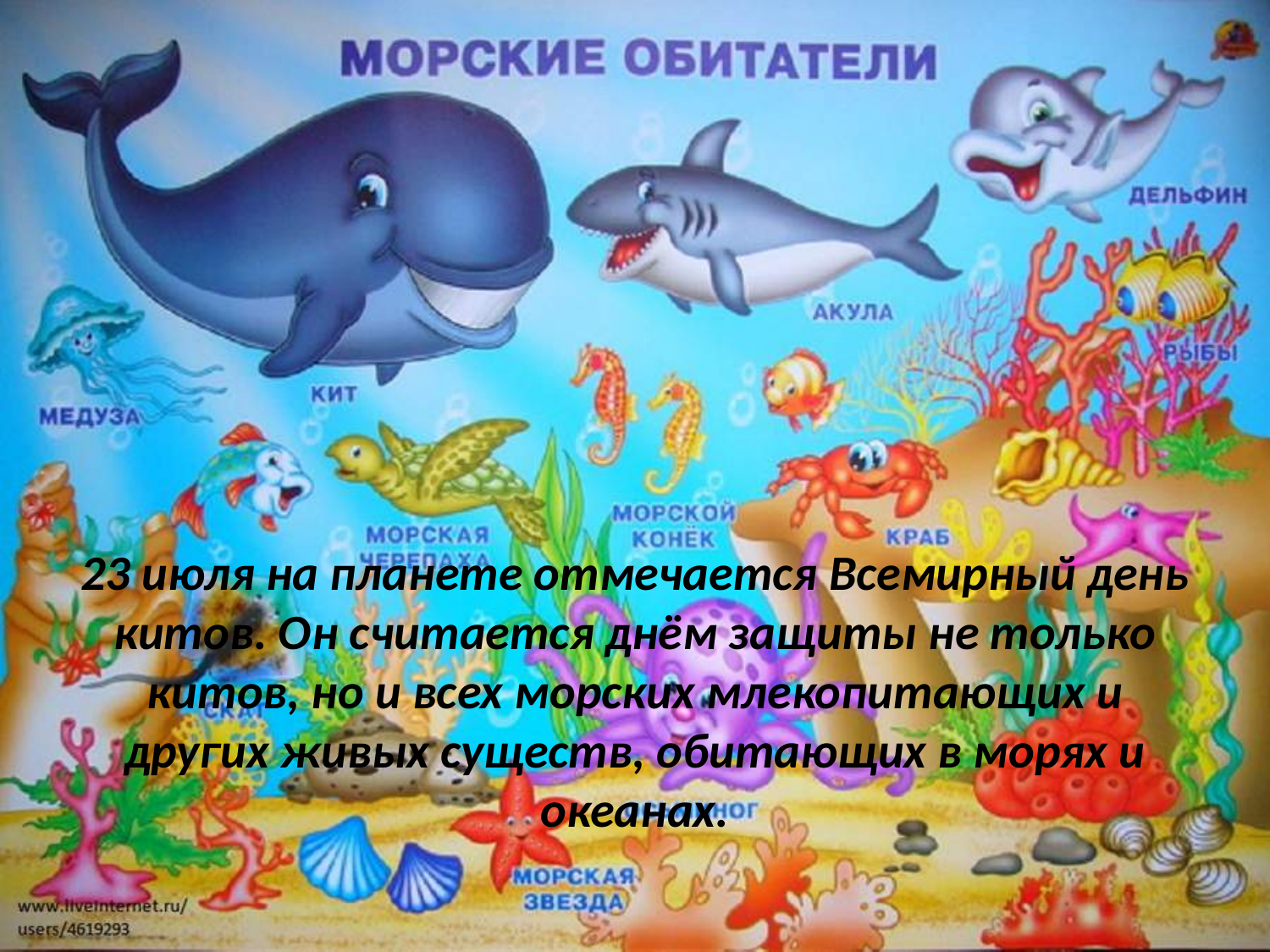

# 23 июля на планете отмечается Всемирный день китов. Он считается днём защиты не только китов, но и всех морских млекопитающих и других живых существ, обитающих в морях и океанах.